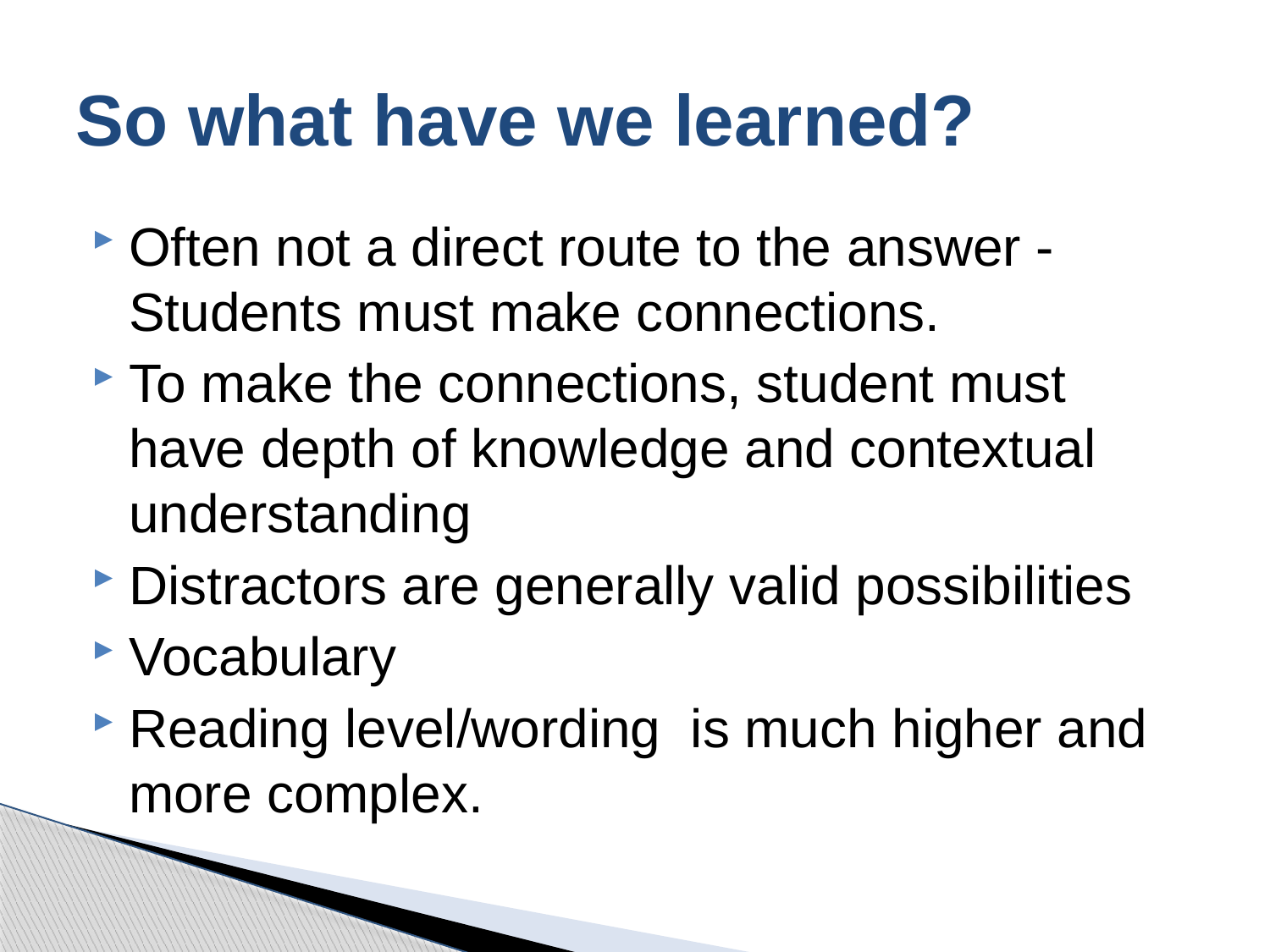

# So what have we learned?
Often not a direct route to the answer -  Students must make connections.
To make the connections, student must have depth of knowledge and contextual understanding
Distractors are generally valid possibilities
Vocabulary
Reading level/wording  is much higher and more complex.